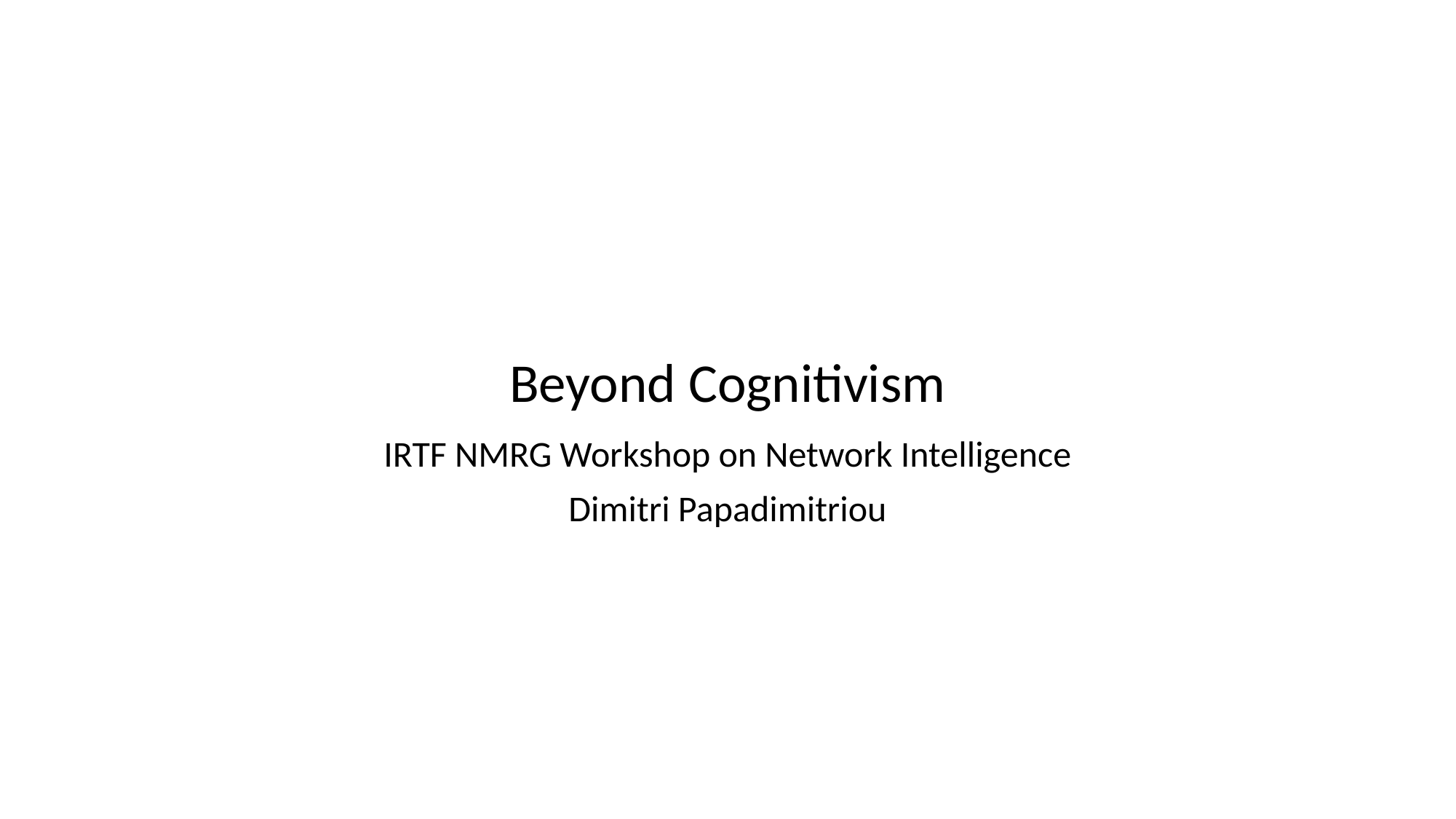

# Beyond Cognitivism
IRTF NMRG Workshop on Network Intelligence
Dimitri Papadimitriou